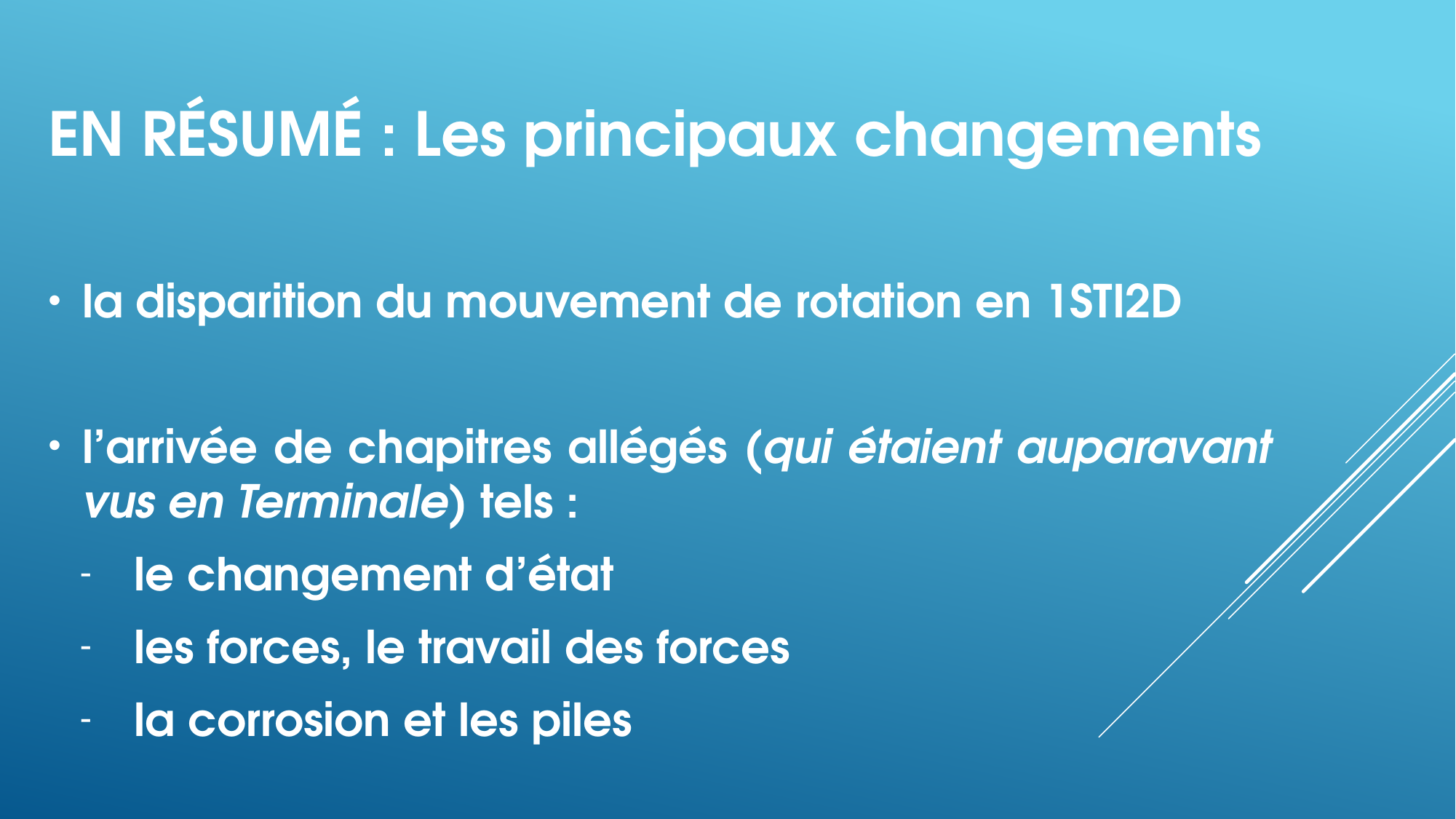

EN RÉSUMÉ : Les principaux changements

la disparition du mouvement de rotation en 1STI2D

l’arrivée de chapitres allégés (qui étaient auparavant vus en Terminale) tels :
le changement d’état
les forces, le travail des forces
la corrosion et les piles